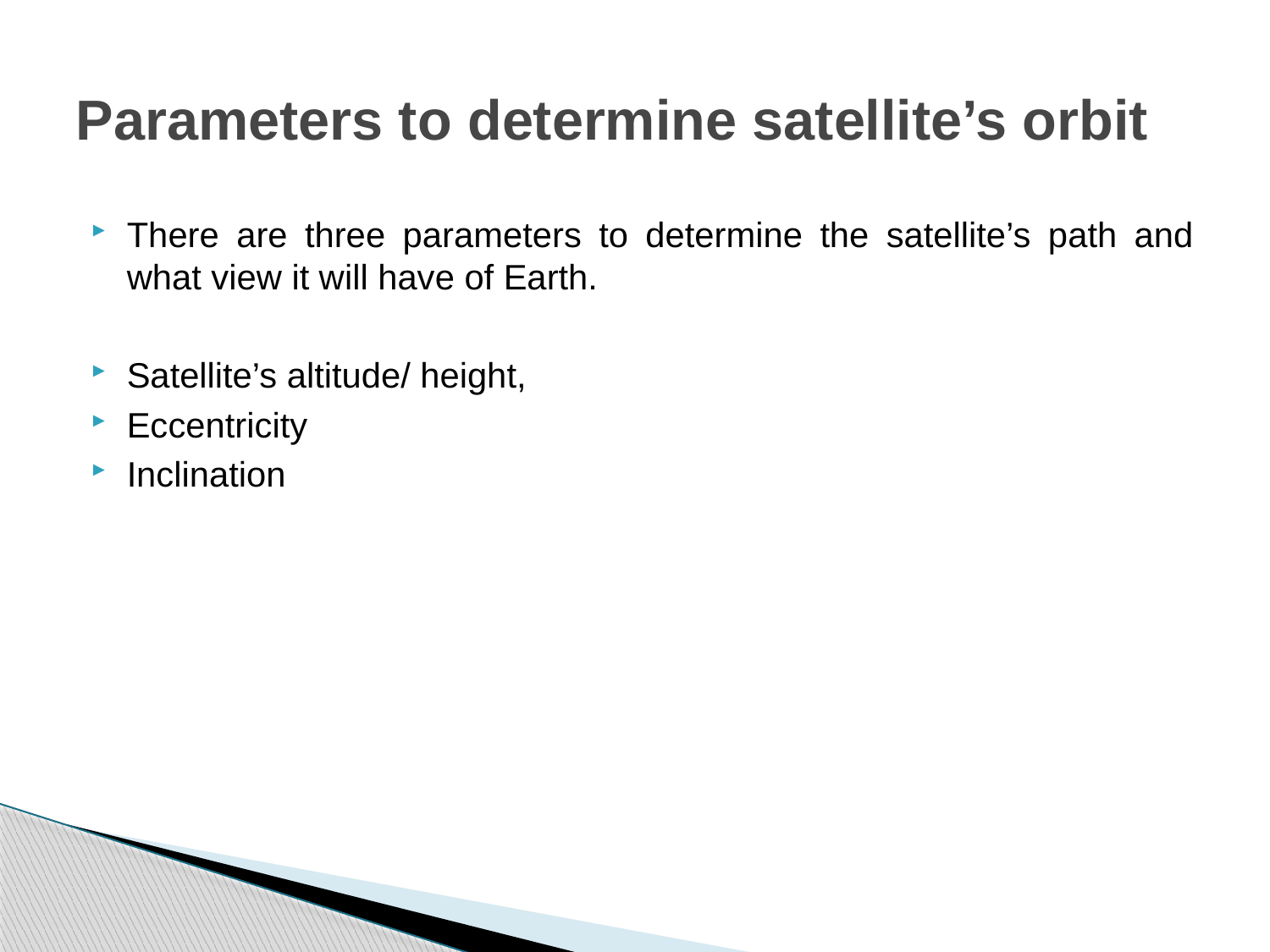

# Parameters to determine satellite’s orbit
There are three parameters to determine the satellite’s path and what view it will have of Earth.

Satellite’s altitude/ height,
Eccentricity
Inclination